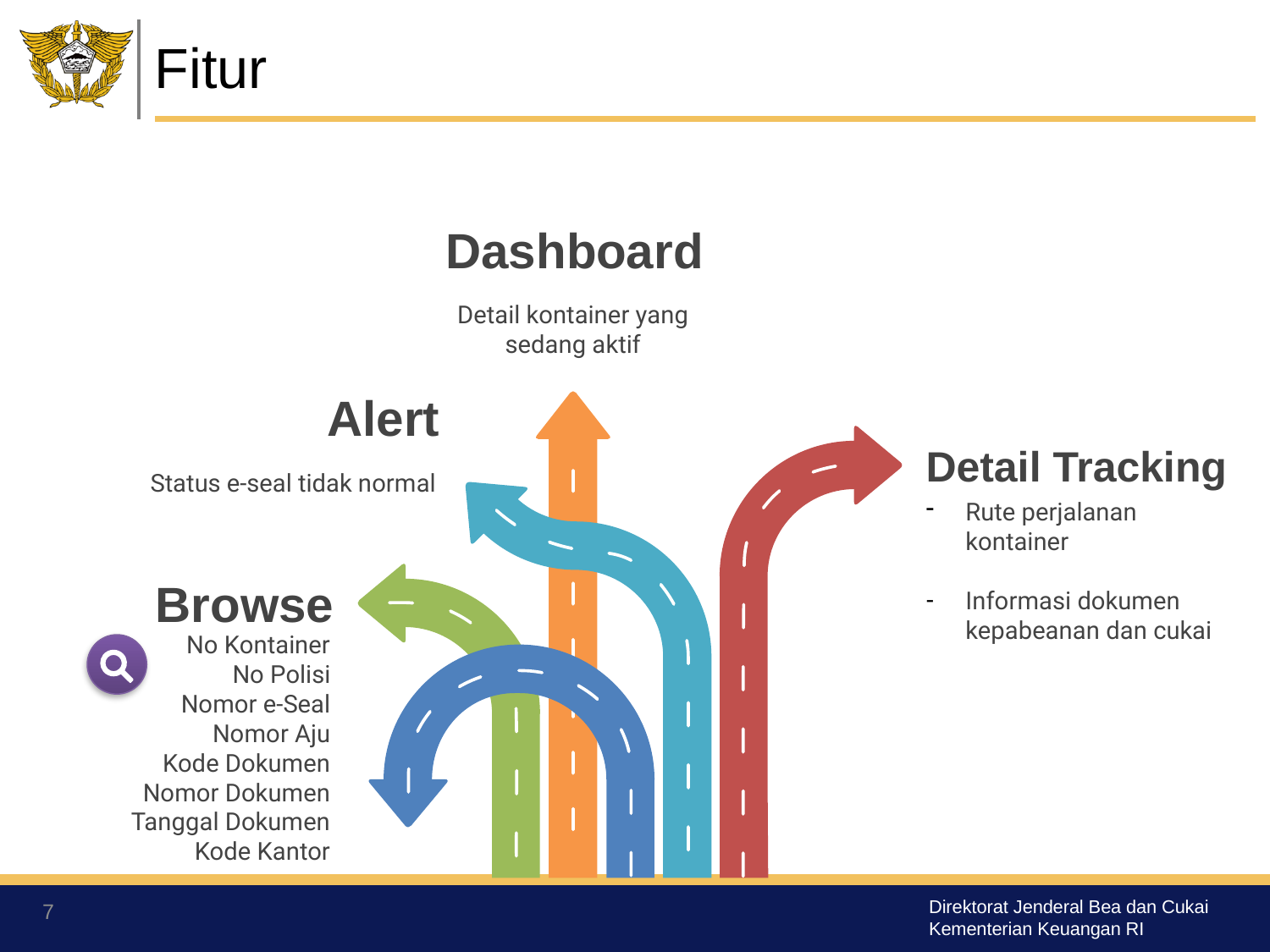

# Fitur
Dashboard
Detail kontainer yang sedang aktif
Alert

Detail Tracking
Status e-seal tidak normal

Rute perjalanan kontainer

Informasi dokumen kepabeanan dan cukai

Browse
No Kontainer
No Polisi
Nomor e-Seal
Nomor Aju
Kode Dokumen
Nomor Dokumen
Tanggal Dokumen
Kode Kantor